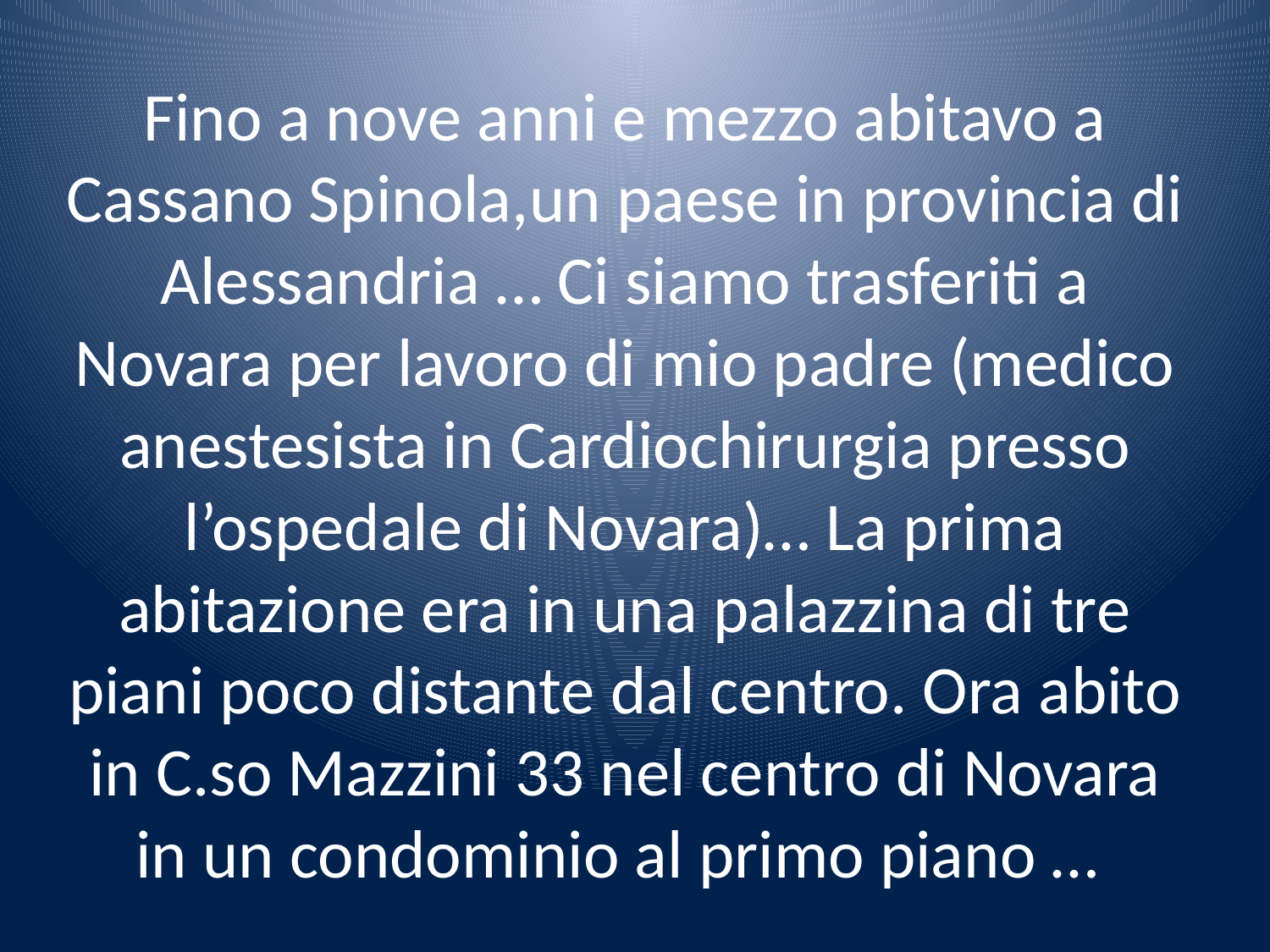

# Fino a nove anni e mezzo abitavo a Cassano Spinola,un paese in provincia di Alessandria … Ci siamo trasferiti a Novara per lavoro di mio padre (medico anestesista in Cardiochirurgia presso l’ospedale di Novara)… La prima abitazione era in una palazzina di tre piani poco distante dal centro. Ora abito in C.so Mazzini 33 nel centro di Novara in un condominio al primo piano …